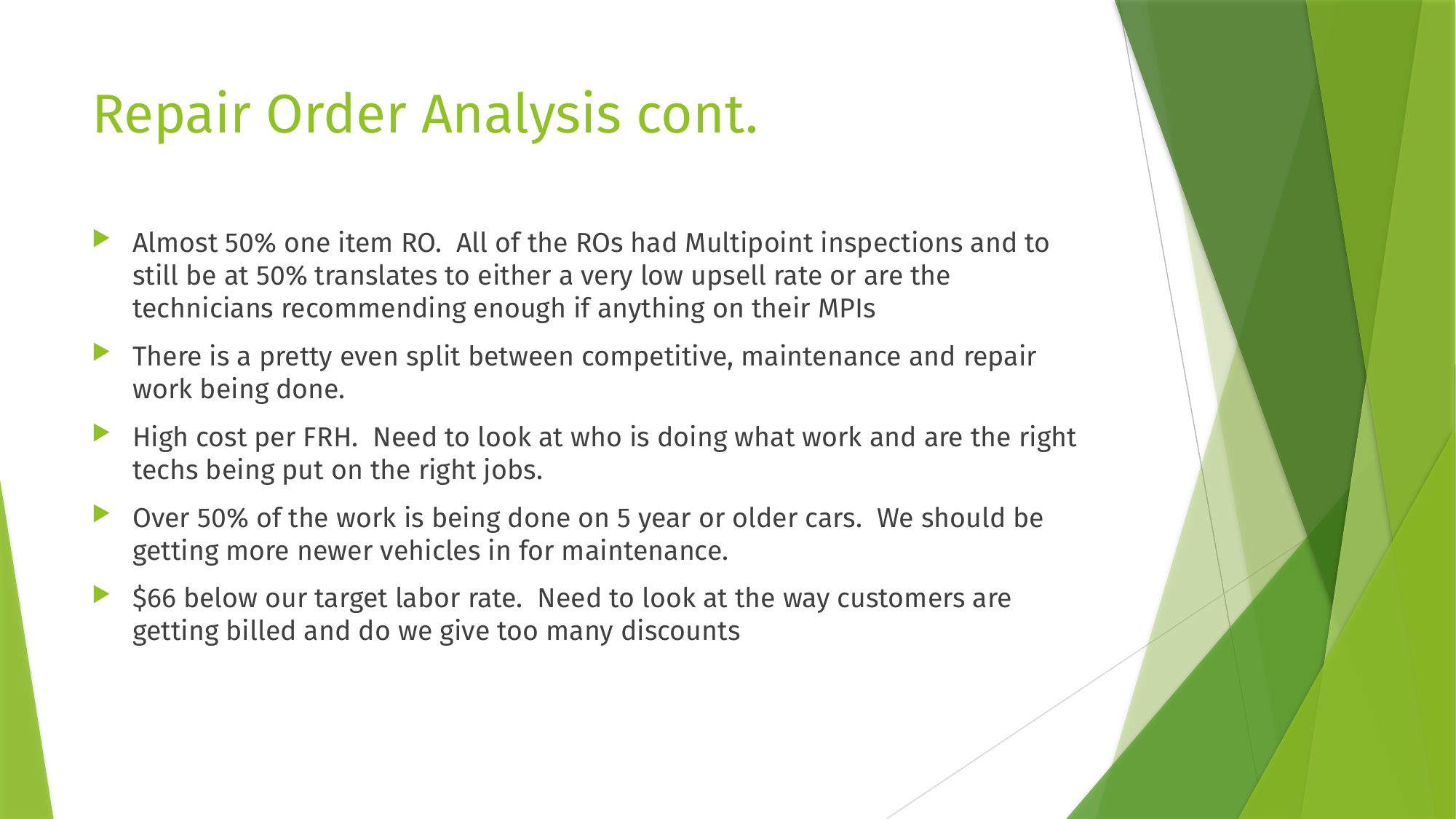

# Repair Order Analysis cont.
Almost 50% one item RO.  All of the ROs had Multipoint inspections and to still be at 50% translates to either a very low upsell rate or are the technicians recommending enough if anything on their MPIs
There is a pretty even split between competitive, maintenance and repair work being done.
High cost per FRH.  Need to look at who is doing what work and are the right techs being put on the right jobs.
Over 50% of the work is being done on 5 year or older cars.  We should be getting more newer vehicles in for maintenance.
$66 below our target labor rate.  Need to look at the way customers are getting billed and do we give too many discounts